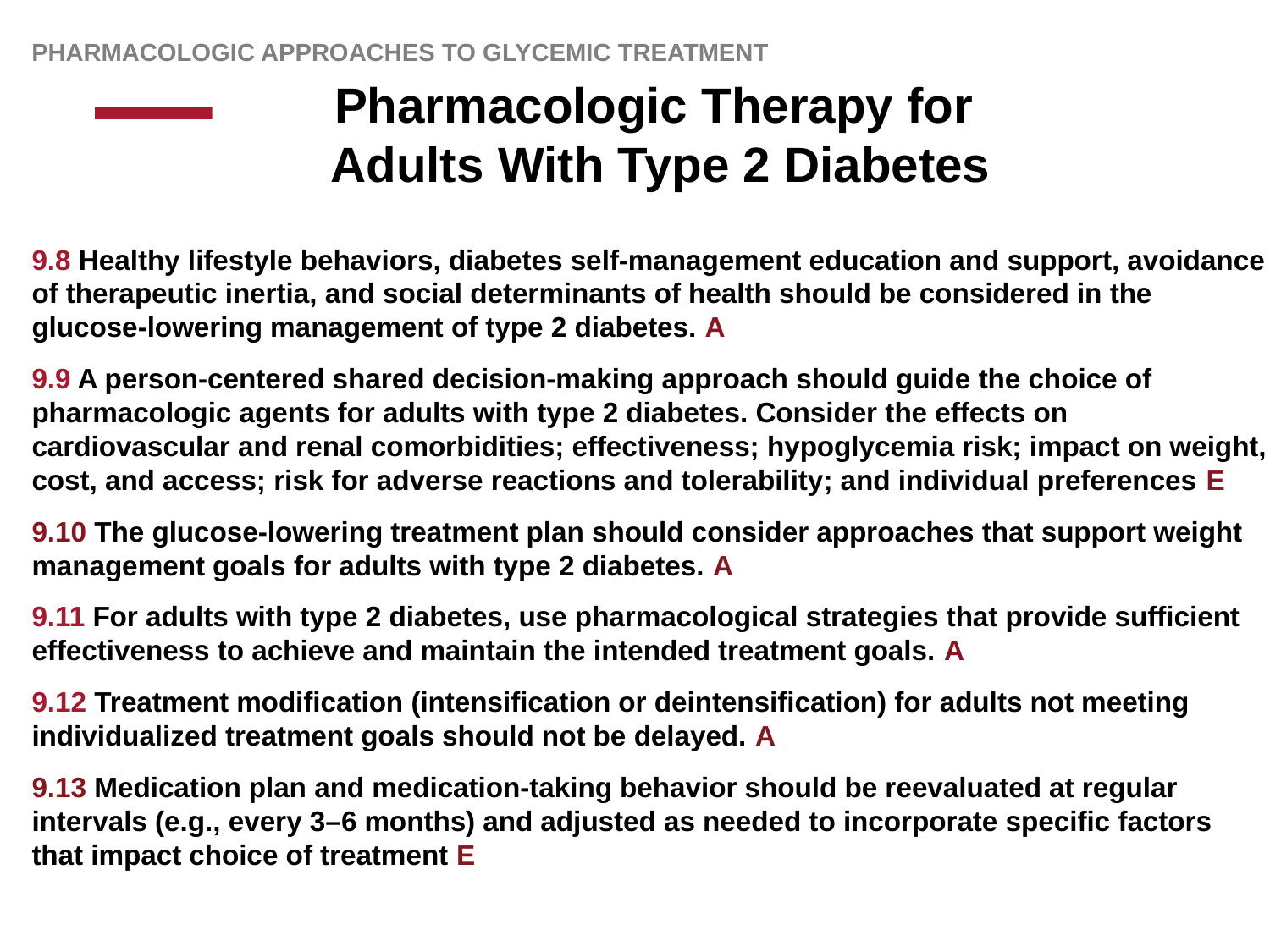

Pharmacologic Approaches to Glycemic Treatment
# Pharmacologic Therapy for Adults With Type 2 Diabetes

9.8 Healthy lifestyle behaviors, diabetes self-management education and support, avoidance of therapeutic inertia, and social determinants of health should be considered in the glucose-lowering management of type 2 diabetes. A
9.9 A person-centered shared decision-making approach should guide the choice of pharmacologic agents for adults with type 2 diabetes. Consider the effects on cardiovascular and renal comorbidities; effectiveness; hypoglycemia risk; impact on weight, cost, and access; risk for adverse reactions and tolerability; and individual preferences E
9.10 The glucose-lowering treatment plan should consider approaches that support weight management goals for adults with type 2 diabetes. A
9.11 For adults with type 2 diabetes, use pharmacological strategies that provide sufficient effectiveness to achieve and maintain the intended treatment goals. A
9.12 Treatment modification (intensification or deintensification) for adults not meeting individualized treatment goals should not be delayed. A
9.13 Medication plan and medication-taking behavior should be reevaluated at regular intervals (e.g., every 3–6 months) and adjusted as needed to incorporate specific factors that impact choice of treatment E